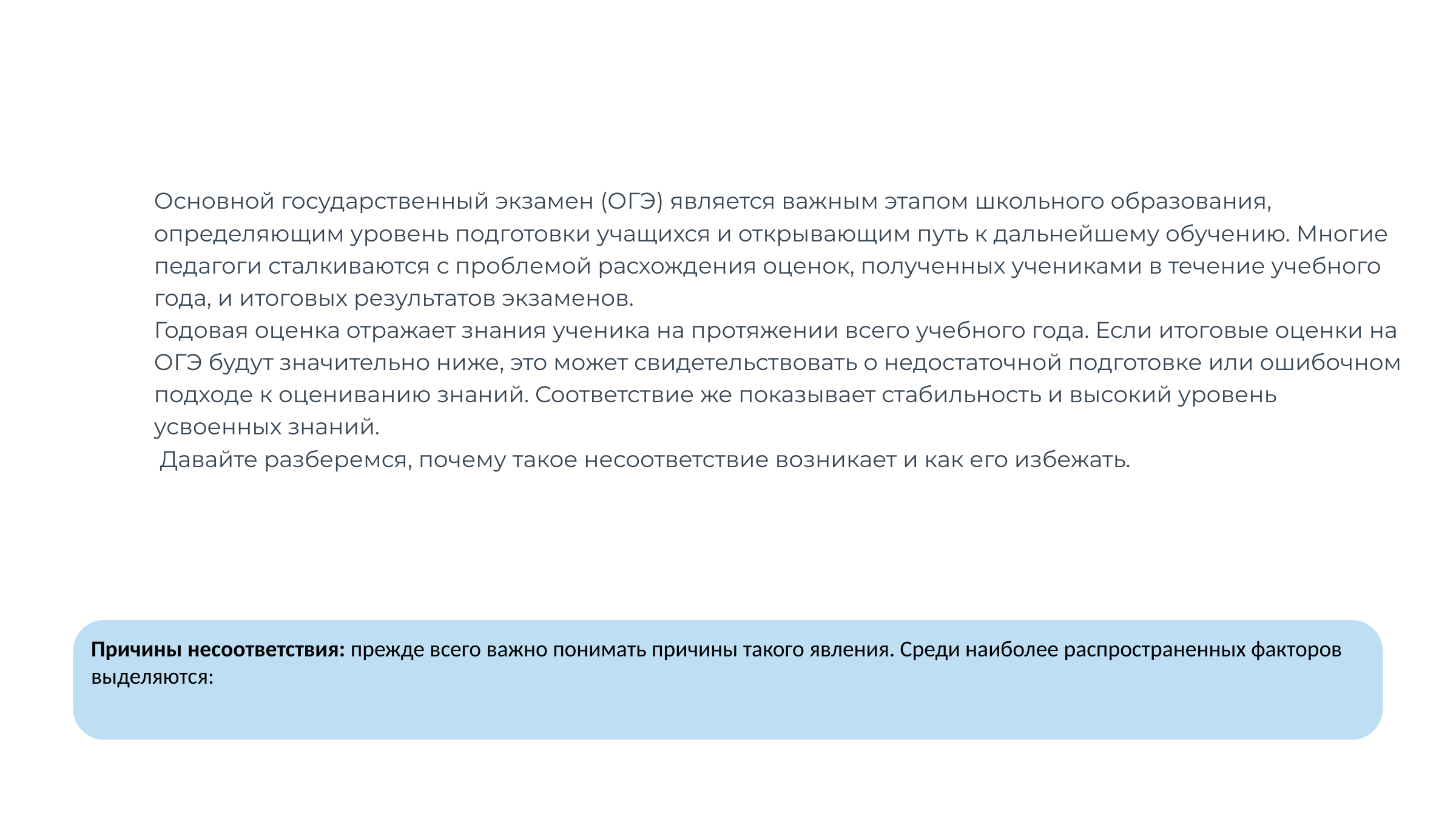

Основной государственный экзамен (ОГЭ) является важным этапом школьного образования, определяющим уровень подготовки учащихся и открывающим путь к дальнейшему обучению. Многие педагоги сталкиваются с проблемой расхождения оценок, полученных учениками в течение учебного года, и итоговых результатов экзаменов.
Годовая оценка отражает знания ученика на протяжении всего учебного года. Если итоговые оценки на ОГЭ будут значительно ниже, это может свидетельствовать о недостаточной подготовке или ошибочном подходе к оцениванию знаний. Соответствие же показывает стабильность и высокий уровень усвоенных знаний.
 Давайте разберемся, почему такое несоответствие возникает и как его избежать.

Причины несоответствия: прежде всего важно понимать причины такого явления. Среди наиболее распространенных факторов выделяются: